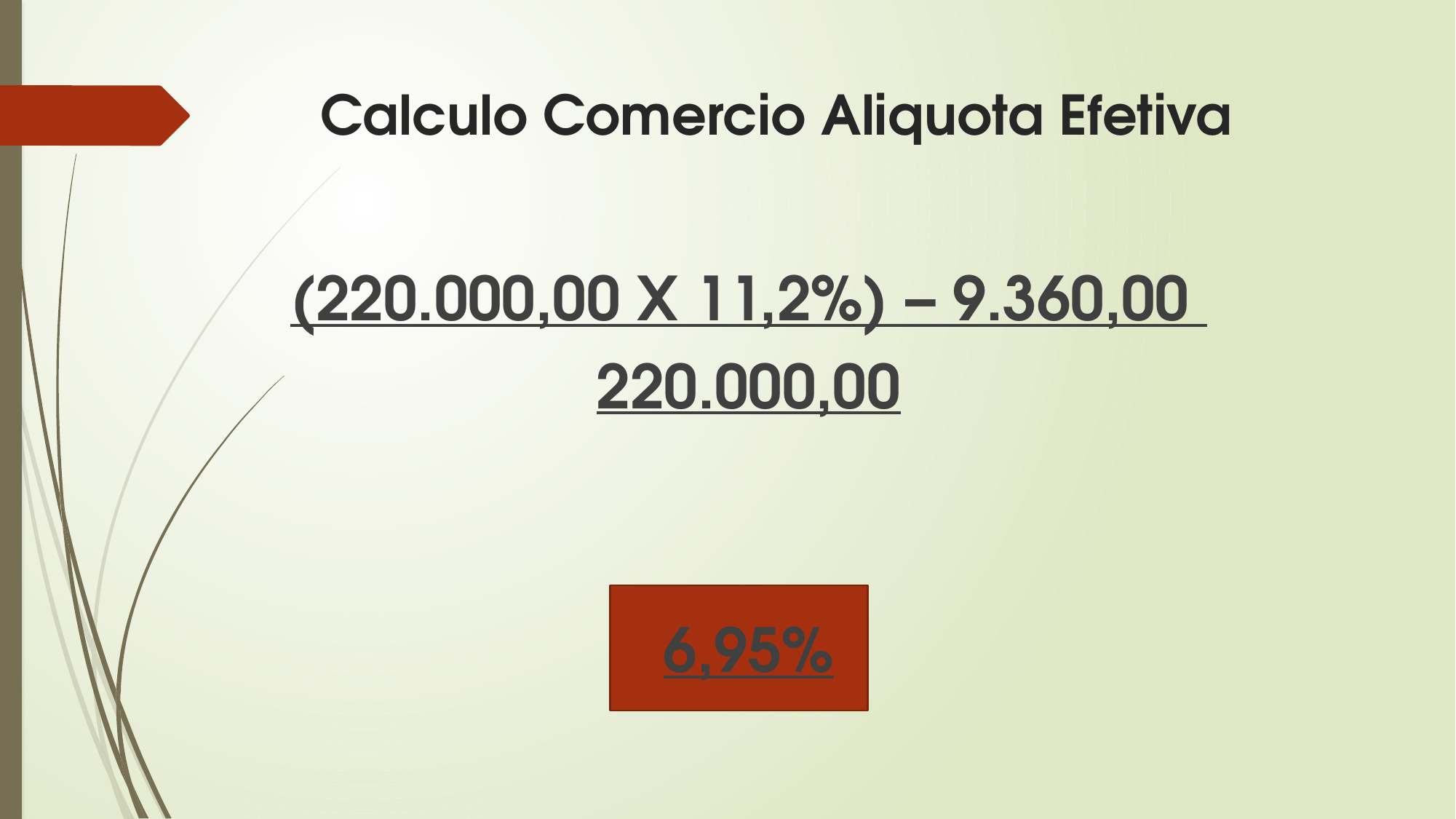

# Calculo Comercio Aliquota Efetiva
(220.000,00 X 11,2%) – 9.360,00
220.000,00

6,95%